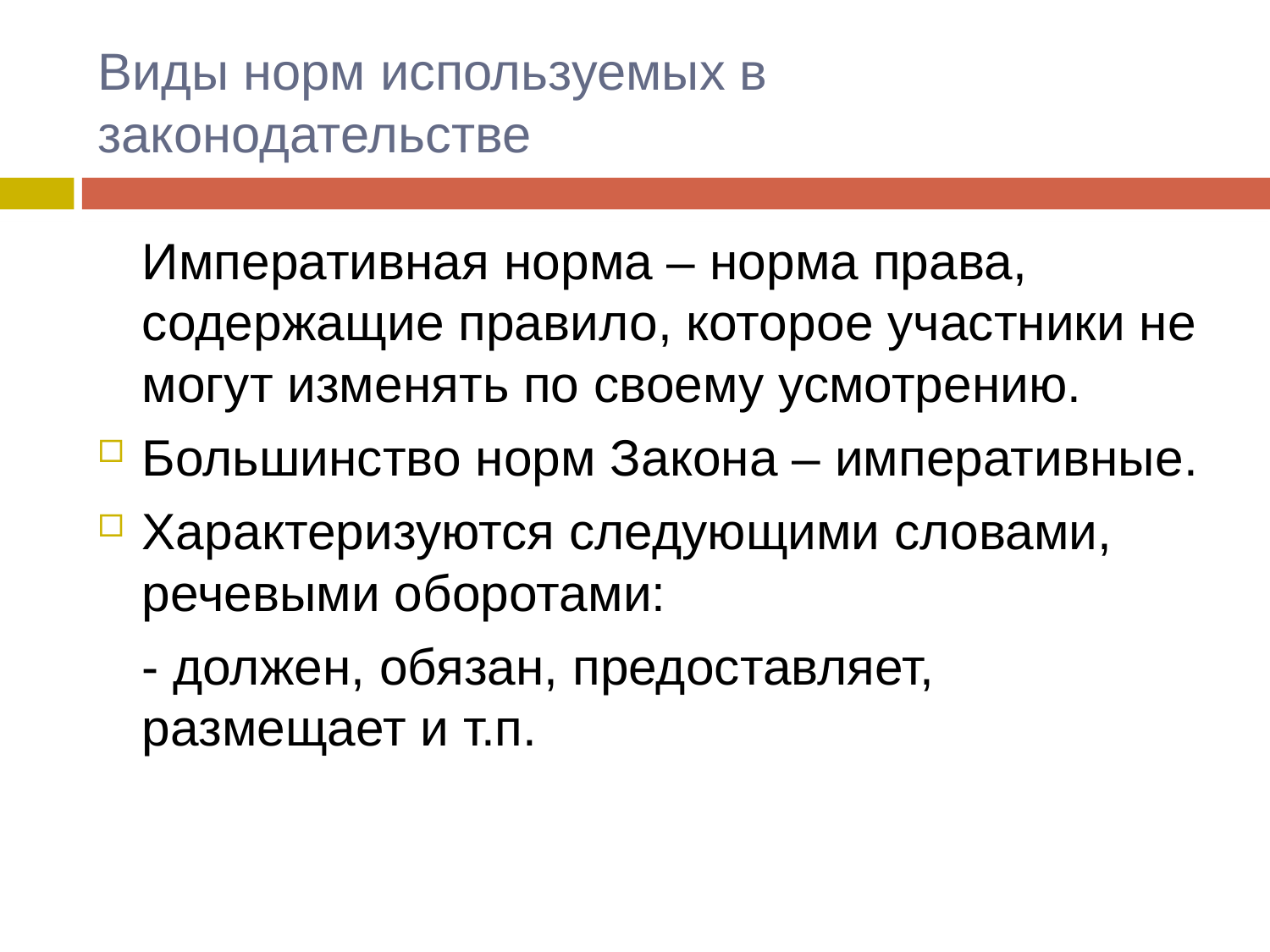

# Виды норм используемых в законодательстве
	Императивная норма – норма права, содержащие правило, которое участники не могут изменять по своему усмотрению.
Большинство норм Закона – императивные.
Характеризуются следующими словами, речевыми оборотами:
	- должен, обязан, предоставляет, размещает и т.п.